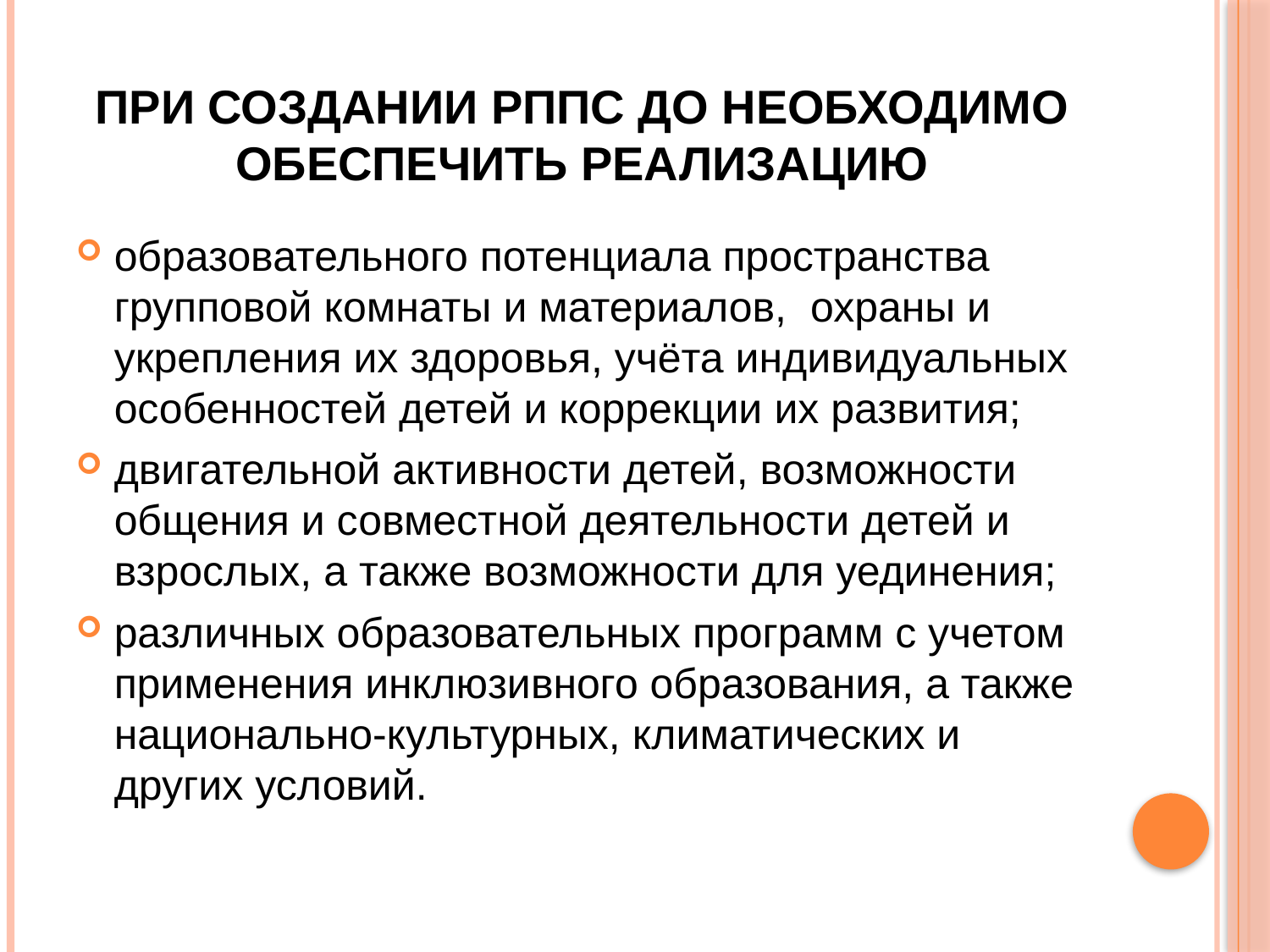

# При создании РППС ДО необходимо обеспечить реализацию
образовательного потенциала пространства групповой комнаты и материалов,  охраны и укрепления их здоровья, учёта индивидуальных особенностей детей и коррекции их развития;
двигательной активности детей, возможности общения и совместной деятельности детей и взрослых, а также возможности для уединения;
различных образовательных программ с учетом применения инклюзивного образования, а также национально-культурных, климатических и других условий.